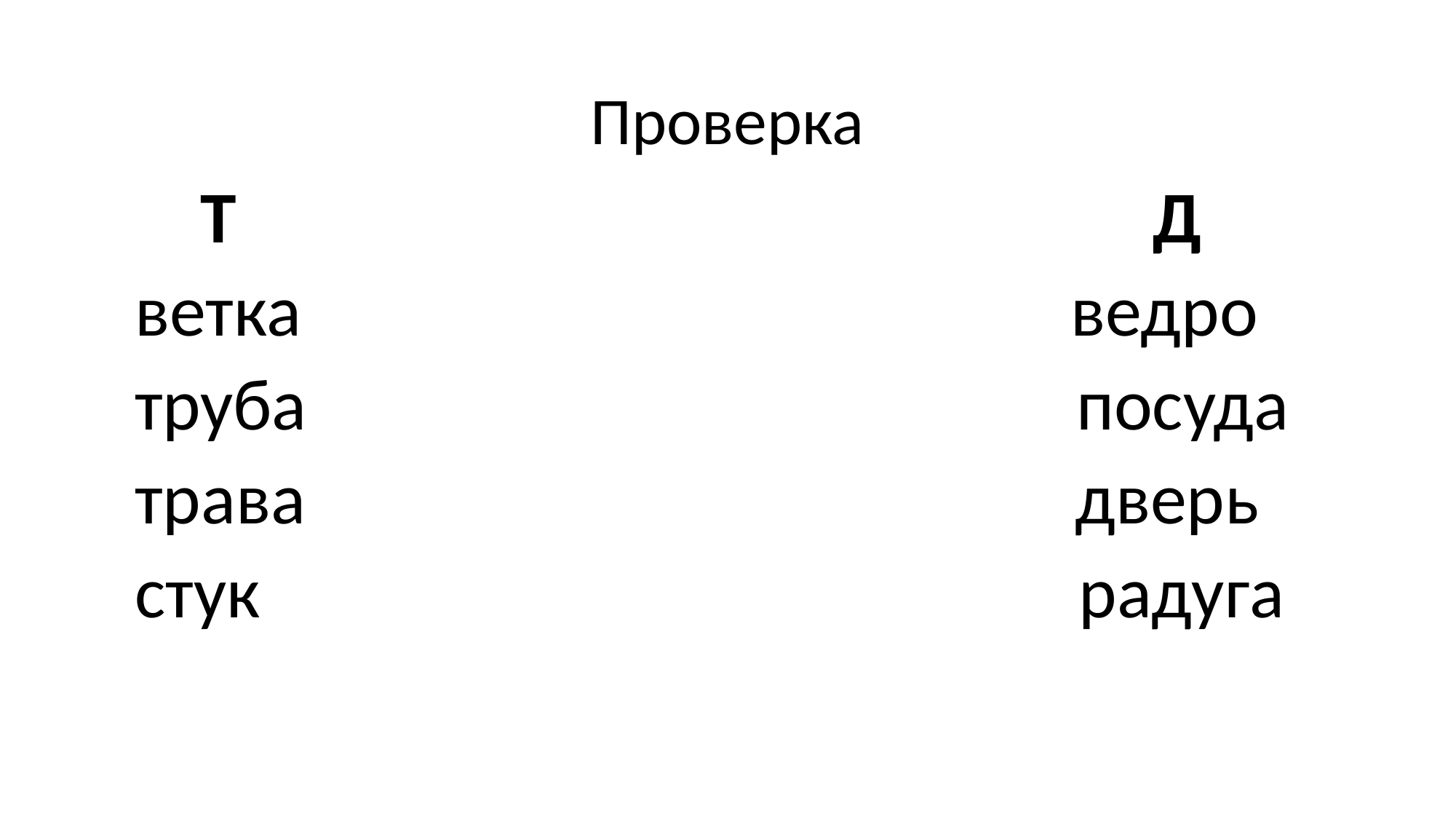

# Проверка
    Т                                                        Д
ветка                                               ведро
труба                                               посуда
трава                                               дверь
стук                                                  радуга